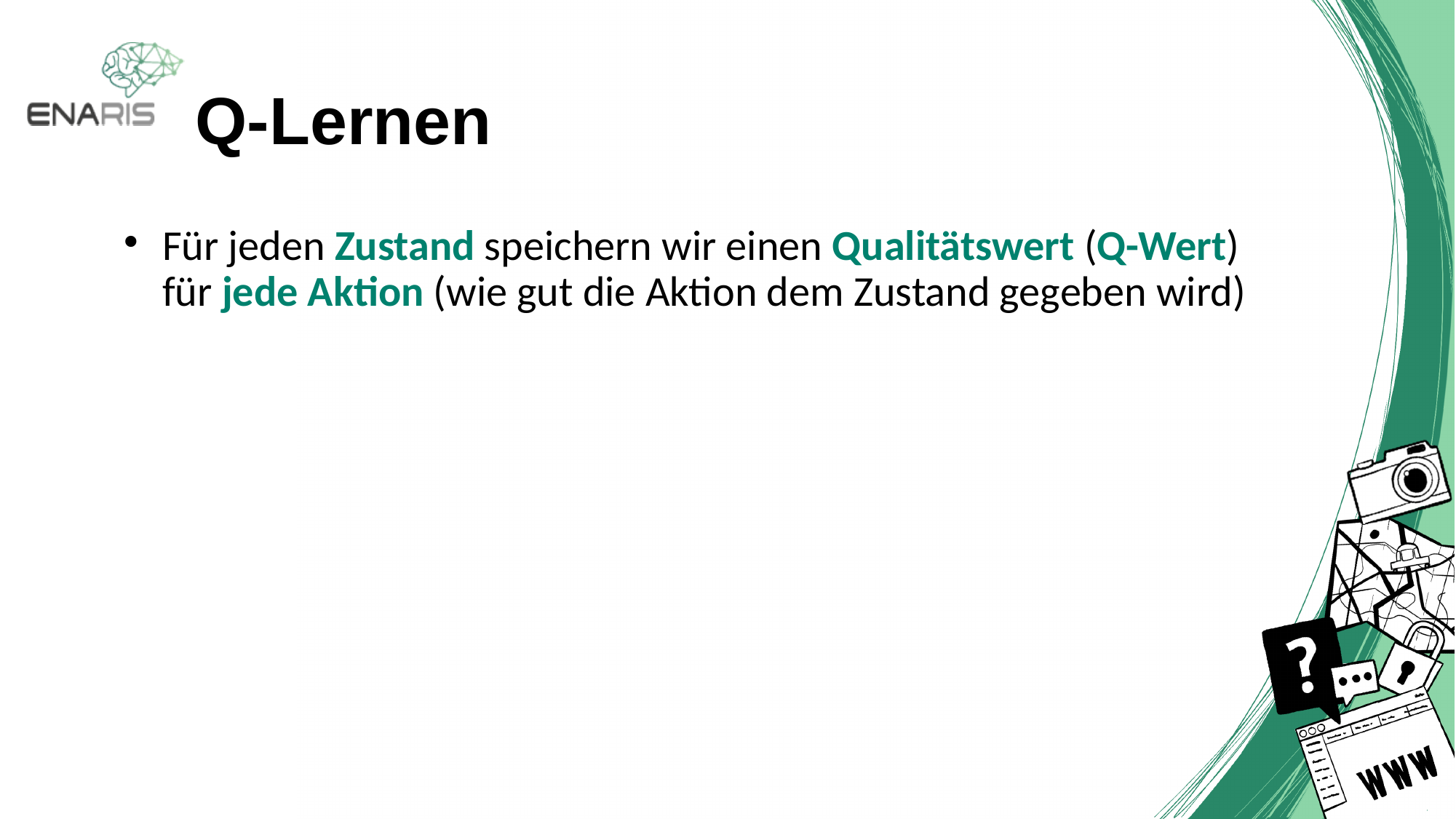

# Q-Lernen
Für jeden Zustand speichern wir einen Qualitätswert (Q-Wert) für jede Aktion (wie gut die Aktion dem Zustand gegeben wird)